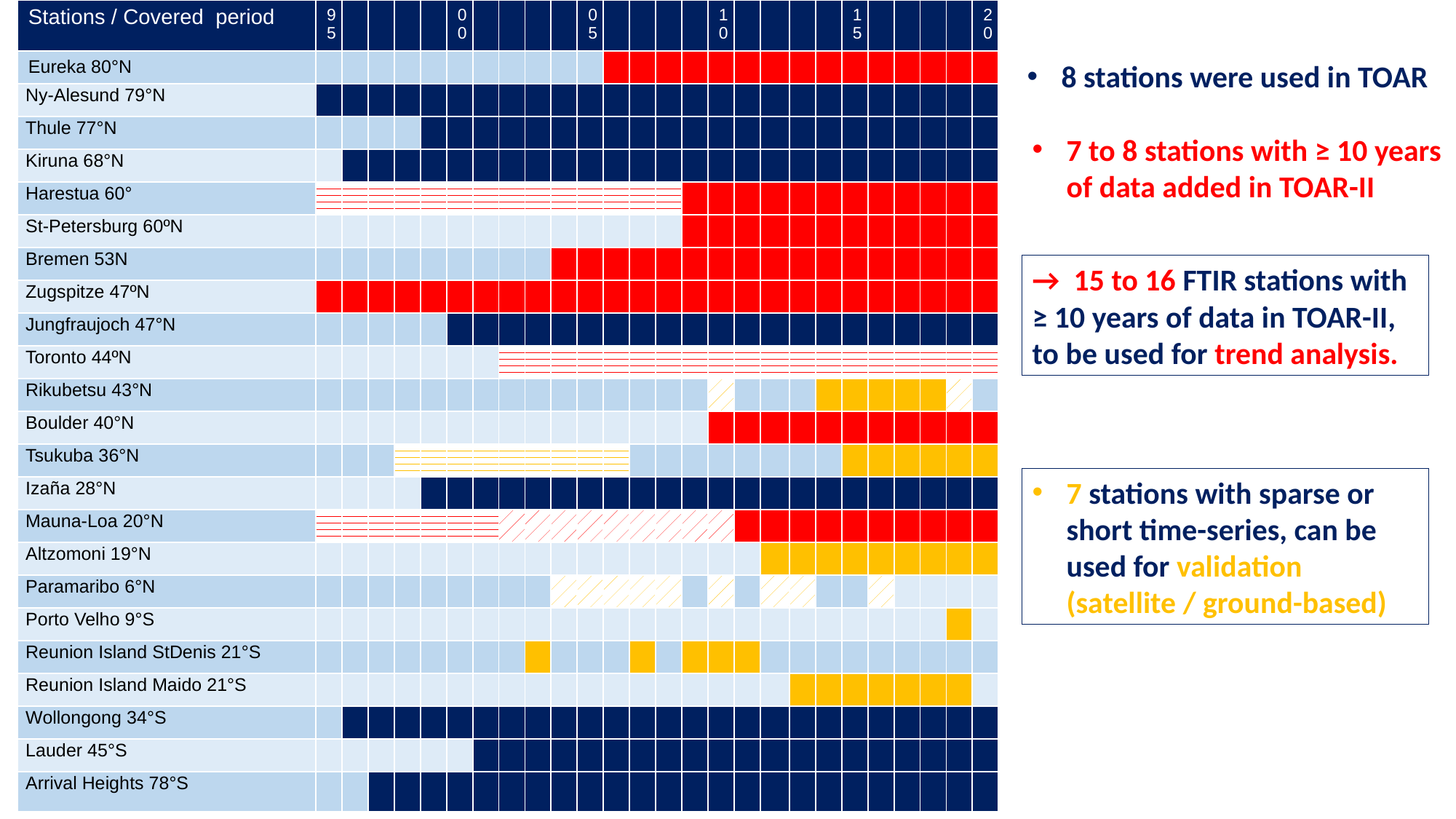

| Stations / Covered period | 95 |  |  |  |  | 00 |  |  |  |  | 05 |  |  |  |  | 10 |  |  |  |  | 15 |  |  |  |  | 20 |
| --- | --- | --- | --- | --- | --- | --- | --- | --- | --- | --- | --- | --- | --- | --- | --- | --- | --- | --- | --- | --- | --- | --- | --- | --- | --- | --- |
| Eureka 80°N |  |  |  |  |  |  |  |  |  |  |  |  |  |  |  |  |  |  |  |  |  |  |  |  |  |  |
| Ny-Alesund 79°N |  |  |  |  |  |  |  |  |  |  |  |  |  |  |  |  |  |  |  |  |  |  |  |  |  |  |
| Thule 77°N |  |  |  |  |  |  |  |  |  |  |  |  |  |  |  |  |  |  |  |  |  |  |  |  |  |  |
| Kiruna 68°N |  |  |  |  |  |  |  |  |  |  |  |  |  |  |  |  |  |  |  |  |  |  |  |  |  |  |
| Harestua 60° |  |  |  |  |  |  |  |  |  |  |  |  |  |  |  |  |  |  |  |  |  |  |  |  |  |  |
| St-Petersburg 60ºN |  |  |  |  |  |  |  |  |  |  |  |  |  |  |  |  |  |  |  |  |  |  |  |  |  |  |
| Bremen 53N |  |  |  |  |  |  |  |  |  |  |  |  |  |  |  |  |  |  |  |  |  |  |  |  |  |  |
| Zugspitze 47ºN |  |  |  |  |  |  |  |  |  |  |  |  |  |  |  |  |  |  |  |  |  |  |  |  |  |  |
| Jungfraujoch 47°N |  |  |  |  |  |  |  |  |  |  |  |  |  |  |  |  |  |  |  |  |  |  |  |  |  |  |
| Toronto 44ºN |  |  |  |  |  |  |  |  |  |  |  |  |  |  |  |  |  |  |  |  |  |  |  |  |  |  |
| Rikubetsu 43°N |  |  |  |  |  |  |  |  |  |  |  |  |  |  |  |  |  |  |  |  |  |  |  |  |  |  |
| Boulder 40°N |  |  |  |  |  |  |  |  |  |  |  |  |  |  |  |  |  |  |  |  |  |  |  |  |  |  |
| Tsukuba 36°N |  |  |  |  |  |  |  |  |  |  |  |  |  |  |  |  |  |  |  |  |  |  |  |  |  |  |
| Izaña 28°N |  |  |  |  |  |  |  |  |  |  |  |  |  |  |  |  |  |  |  |  |  |  |  |  |  |  |
| Mauna-Loa 20°N |  |  |  |  |  |  |  |  |  |  |  |  |  |  |  |  |  |  |  |  |  |  |  |  |  |  |
| Altzomoni 19°N |  |  |  |  |  |  |  |  |  |  |  |  |  |  |  |  |  |  |  |  |  |  |  |  |  |  |
| Paramaribo 6°N |  |  |  |  |  |  |  |  |  |  |  |  |  |  |  |  |  |  |  |  |  |  |  |  |  |  |
| Porto Velho 9°S |  |  |  |  |  |  |  |  |  |  |  |  |  |  |  |  |  |  |  |  |  |  |  |  |  |  |
| Reunion Island StDenis 21°S |  |  |  |  |  |  |  |  |  |  |  |  |  |  |  |  |  |  |  |  |  |  |  |  |  |  |
| Reunion Island Maido 21°S |  |  |  |  |  |  |  |  |  |  |  |  |  |  |  |  |  |  |  |  |  |  |  |  |  |  |
| Wollongong 34°S |  |  |  |  |  |  |  |  |  |  |  |  |  |  |  |  |  |  |  |  |  |  |  |  |  |  |
| Lauder 45°S |  |  |  |  |  |  |  |  |  |  |  |  |  |  |  |  |  |  |  |  |  |  |  |  |  |  |
| Arrival Heights 78°S |  |  |  |  |  |  |  |  |  |  |  |  |  |  |  |  |  |  |  |  |  |  |  |  |  |  |
8 stations were used in TOAR
7 to 8 stations with ≥ 10 years of data added in TOAR-II
→  15 to 16 FTIR stations with ≥ 10 years of data in TOAR-II, to be used for trend analysis.
7 stations with sparse or short time-series, can be used for validation (satellite / ground-based)